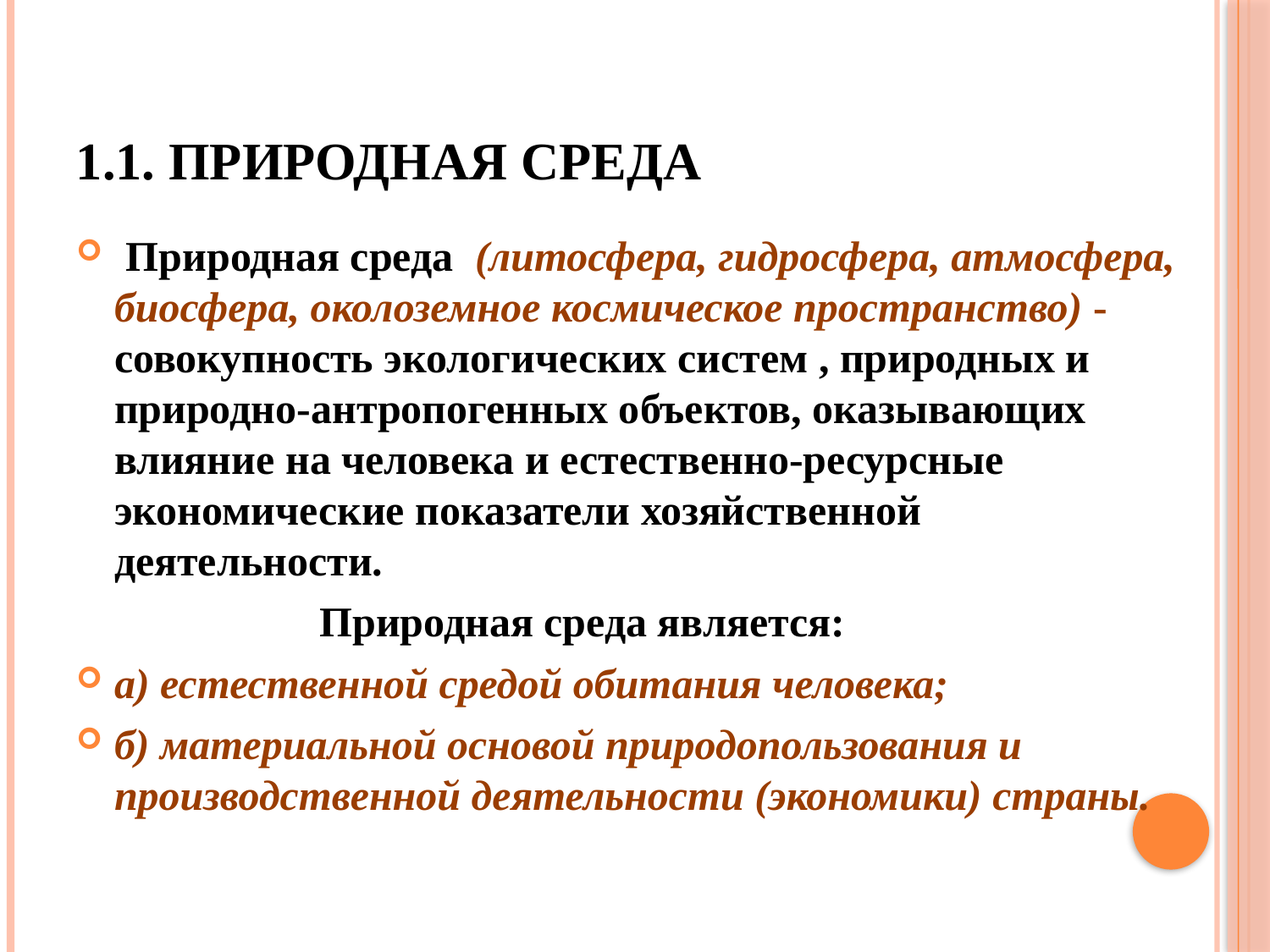

# 1.1. Природная среда
 Природная среда  (литосфера, гидросфера, атмосфера, биосфера, околоземное космическое пространство) -  совокупность экологических систем , природных и природно-антропогенных объектов, оказывающих влияние на человека и естественно-ресурсные экономические показатели хозяйственной деятельности.
                       Природная среда является:
а) естественной средой обитания человека;
б) материальной основой природопользования и производственной деятельности (экономики) страны.